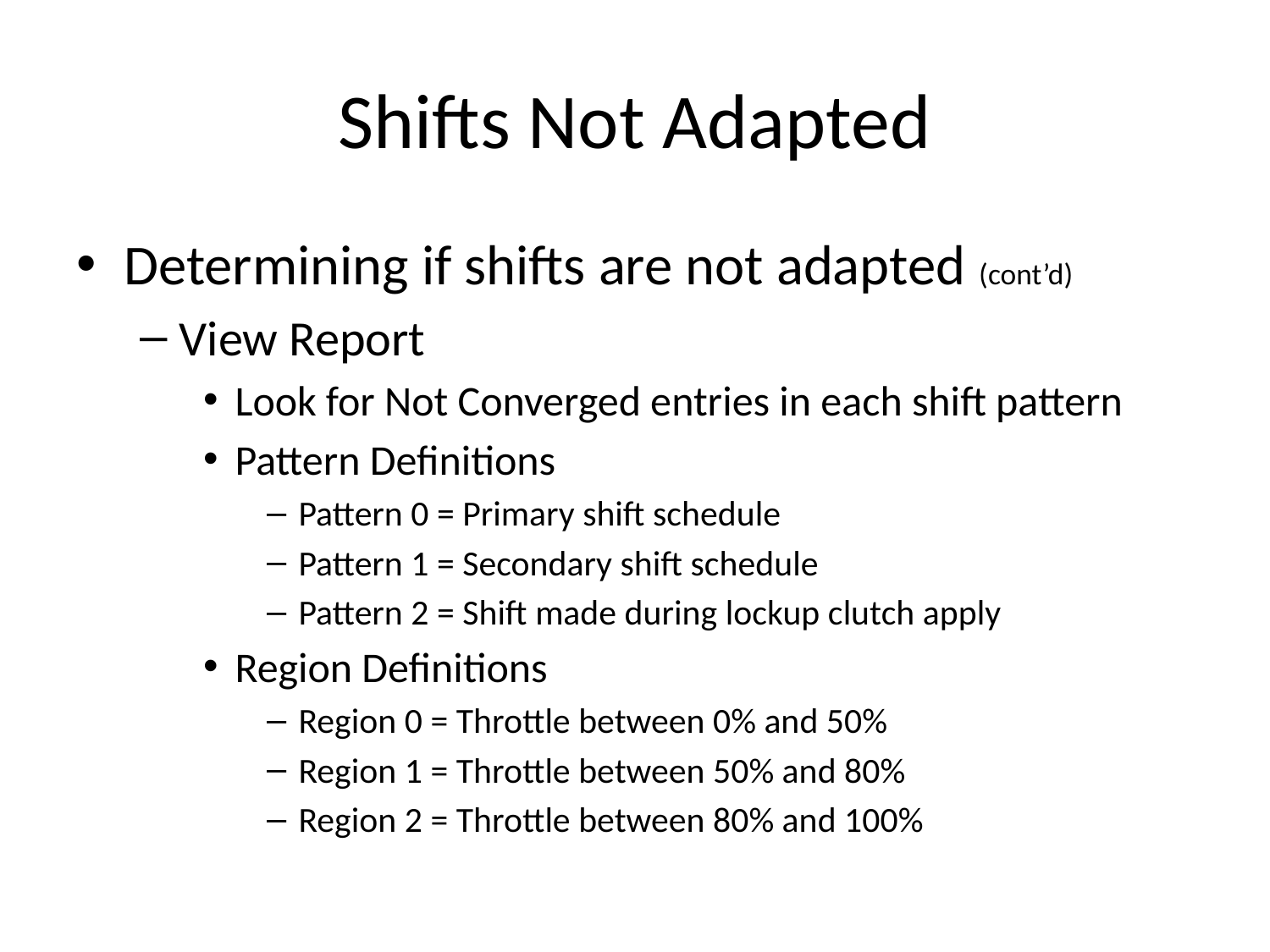

# Shifts Not Adapted
Determining if shifts are not adapted (cont’d)
View Report
Look for Not Converged entries in each shift pattern
Pattern Definitions
Pattern 0 = Primary shift schedule
Pattern 1 = Secondary shift schedule
Pattern 2 = Shift made during lockup clutch apply
Region Definitions
Region 0 = Throttle between 0% and 50%
Region 1 = Throttle between 50% and 80%
Region 2 = Throttle between 80% and 100%